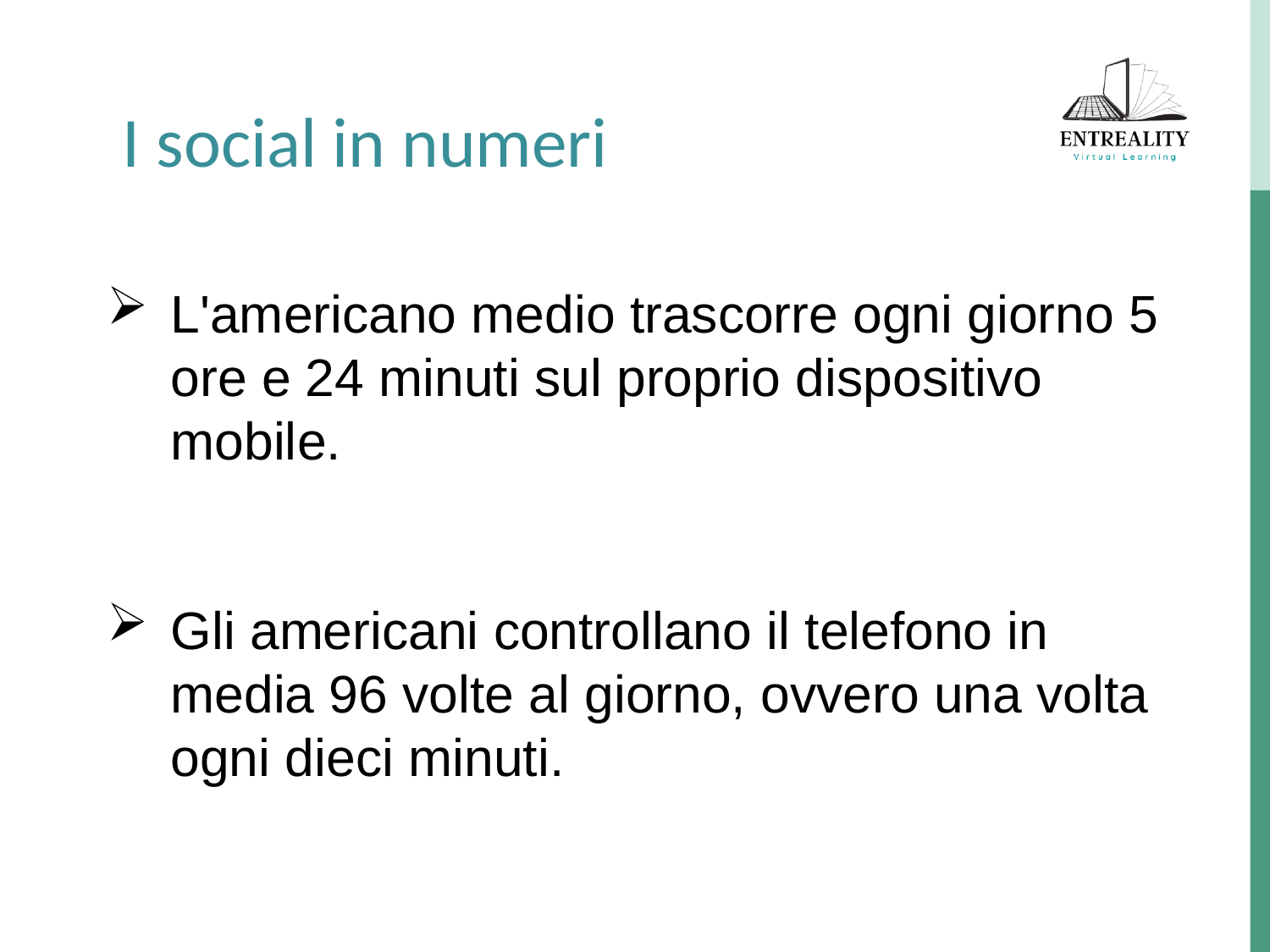

I social in numeri

L'americano medio trascorre ogni giorno 5 ore e 24 minuti sul proprio dispositivo mobile.

Gli americani controllano il telefono in media 96 volte al giorno, ovvero una volta ogni dieci minuti.